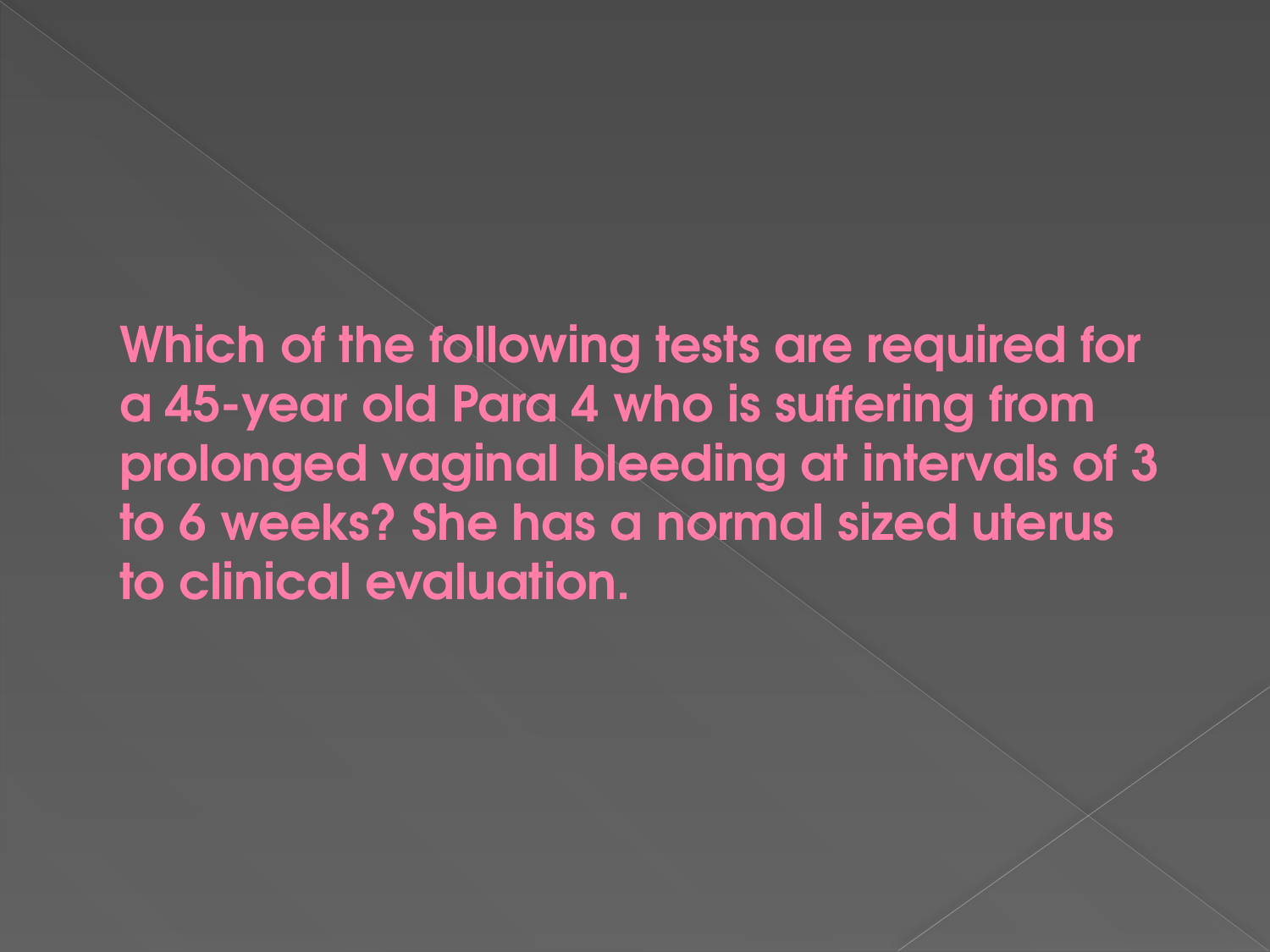

# Which of the following tests are required for a 45-year old Para 4 who is suffering from prolonged vaginal bleeding at intervals of 3 to 6 weeks? She has a normal sized uterus to clinical evaluation.